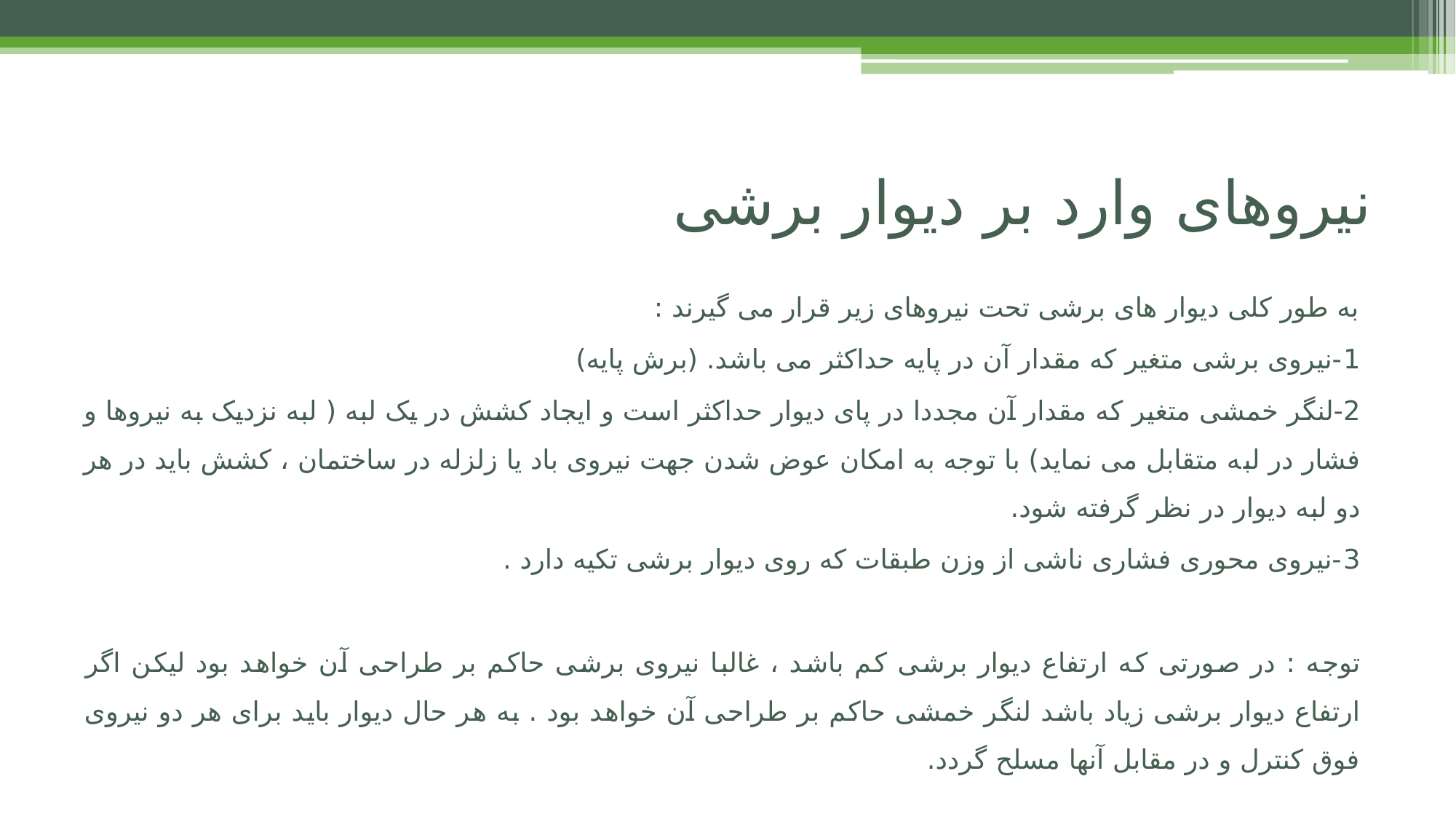

# نیروهای وارد بر دیوار برشی
به طور کلی دیوار های برشی تحت نیروهای زیر قرار می گیرند :
1-نیروی برشی متغیر که مقدار آن در پایه حداکثر می باشد. (برش پایه)
2-لنگر خمشی متغیر که مقدار آن مجددا در پای دیوار حداکثر است و ایجاد کشش در یک لبه ( لبه نزدیک به نیروها و فشار در لبه متقابل می نماید) با توجه به امکان عوض شدن جهت نیروی باد یا زلزله در ساختمان ، کشش باید در هر دو لبه دیوار در نظر گرفته شود.
3-نیروی محوری فشاری ناشی از وزن طبقات که روی دیوار برشی تکیه دارد .

توجه : در صورتی که ارتفاع دیوار برشی کم باشد ، غالبا نیروی برشی حاکم بر طراحی آن خواهد بود لیکن اگر ارتفاع دیوار برشی زیاد باشد لنگر خمشی حاکم بر طراحی آن خواهد بود . به هر حال دیوار باید برای هر دو نیروی فوق کنترل و در مقابل آنها مسلح گردد.